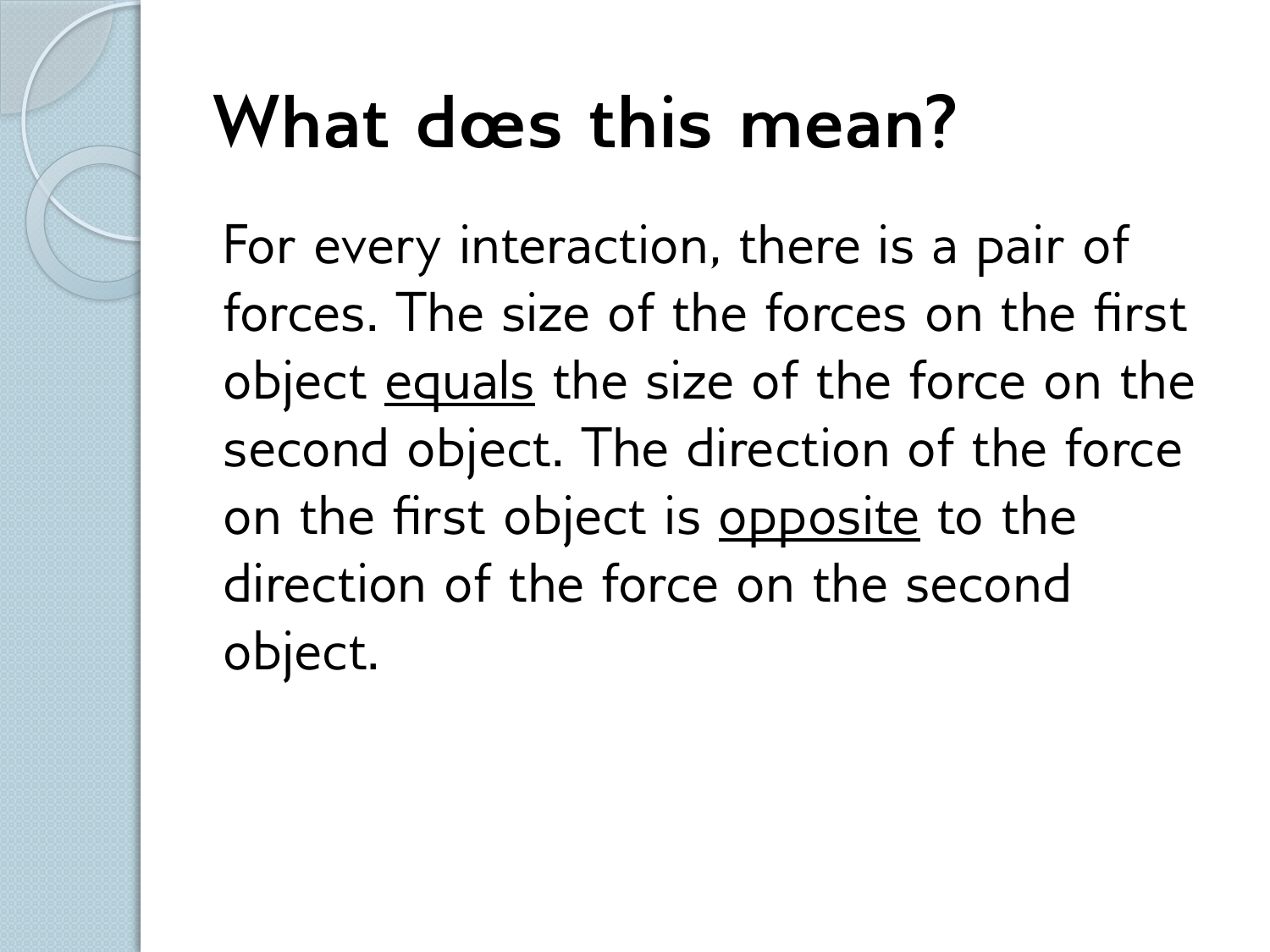

# What does this mean?
For every interaction, there is a pair of forces. The size of the forces on the first object equals the size of the force on the second object. The direction of the force on the first object is opposite to the direction of the force on the second object.